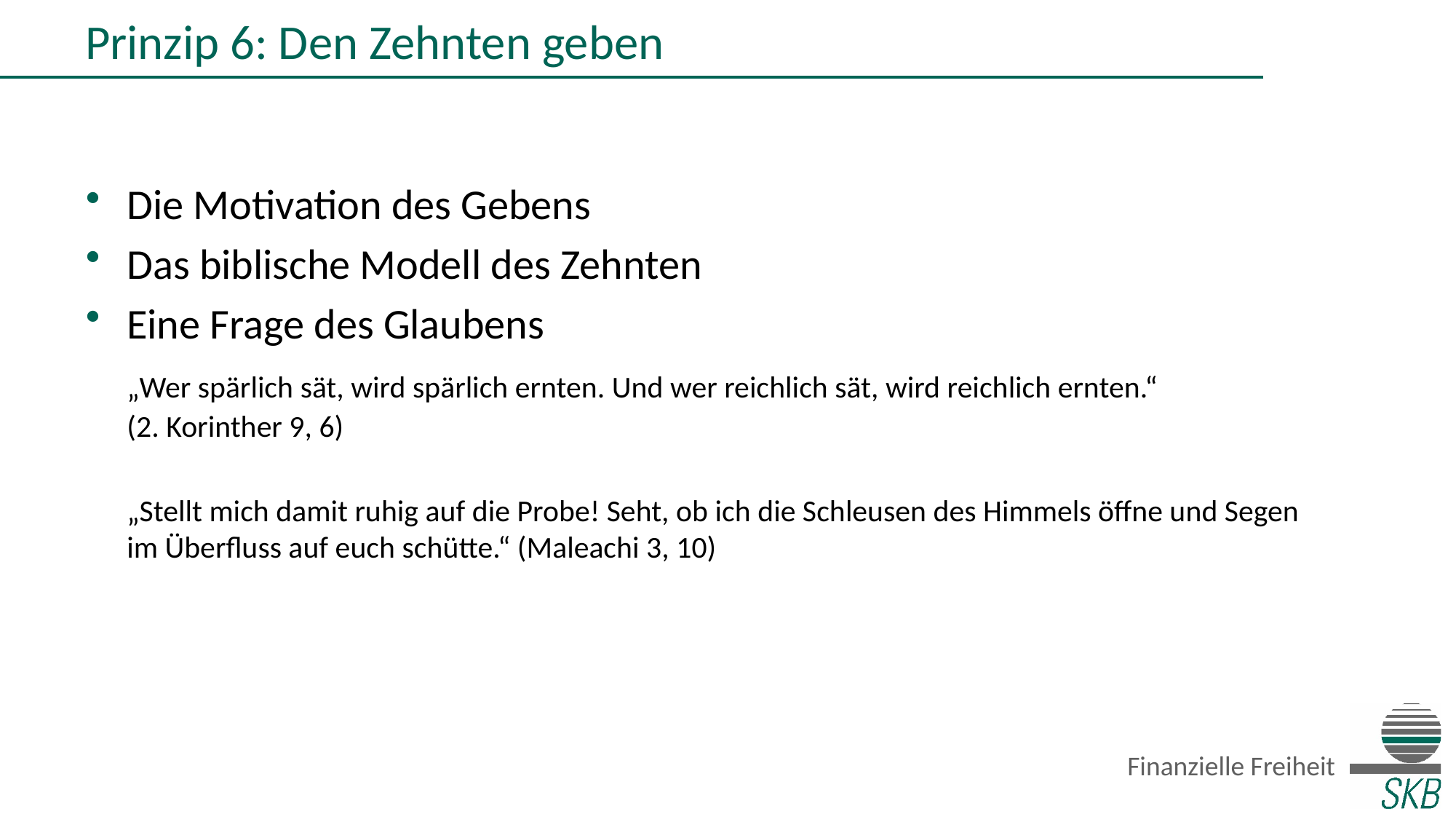

Prinzip 6: Den Zehnten geben
Die Motivation des Gebens
Das biblische Modell des Zehnten
Eine Frage des Glaubens
	„Wer spärlich sät, wird spärlich ernten. Und wer reichlich sät, wird reichlich ernten.“                 (2. Korinther 9, 6)

 	„Stellt mich damit ruhig auf die Probe! Seht, ob ich die Schleusen des Himmels öffne und Segen im Überfluss auf euch schütte.“ (Maleachi 3, 10)